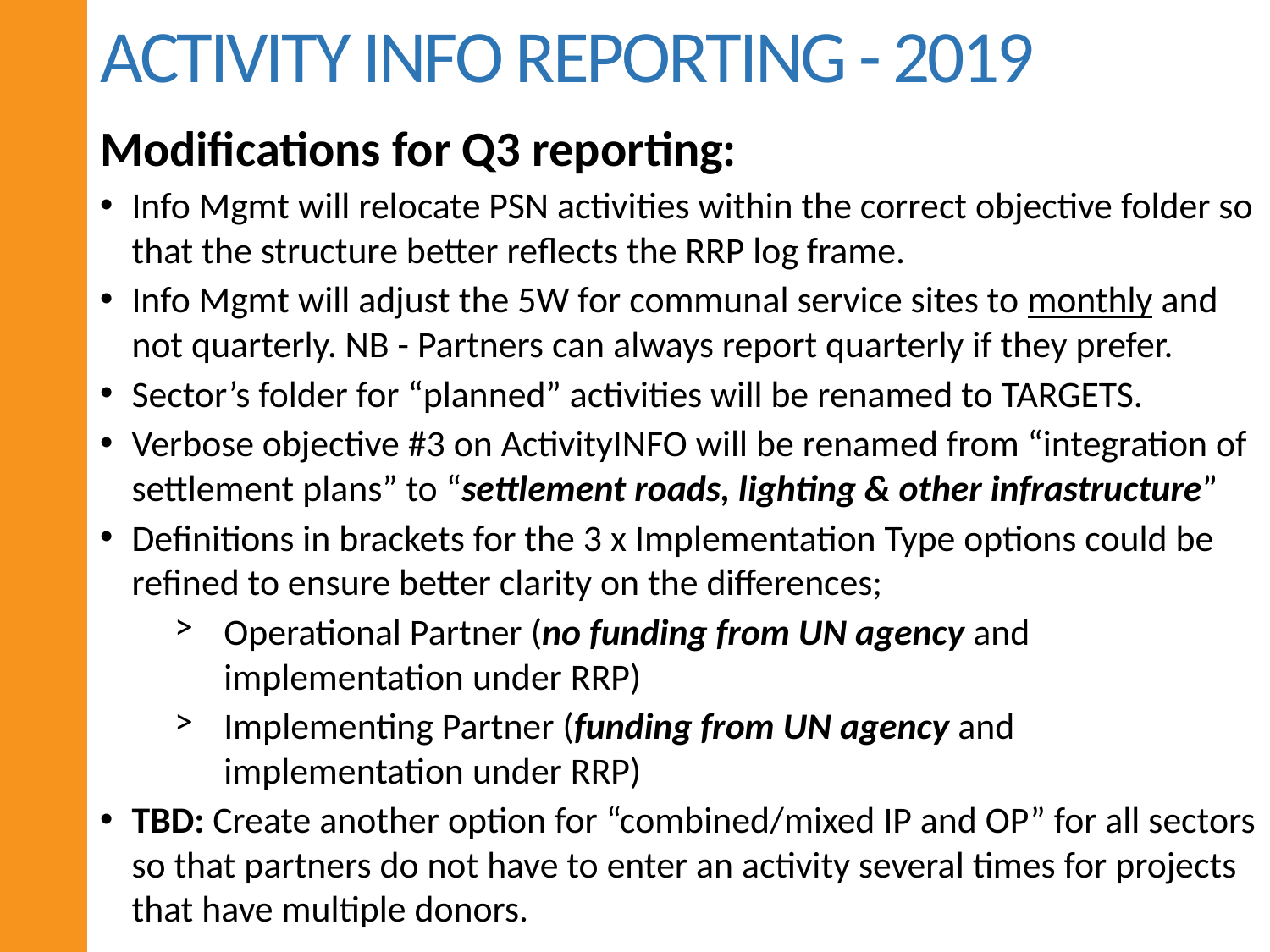

ACTIVITY INFO REPORTING - 2019
Modifications for Q3 reporting:
Info Mgmt will relocate PSN activities within the correct objective folder so that the structure better reflects the RRP log frame.
Info Mgmt will adjust the 5W for communal service sites to monthly and not quarterly. NB - Partners can always report quarterly if they prefer.
Sector’s folder for “planned” activities will be renamed to TARGETS.
Verbose objective #3 on ActivityINFO will be renamed from “integration of settlement plans” to “settlement roads, lighting & other infrastructure”
Definitions in brackets for the 3 x Implementation Type options could be refined to ensure better clarity on the differences;
Operational Partner (no funding from UN agency and implementation under RRP)
Implementing Partner (funding from UN agency and implementation under RRP)
TBD: Create another option for “combined/mixed IP and OP” for all sectors so that partners do not have to enter an activity several times for projects that have multiple donors.